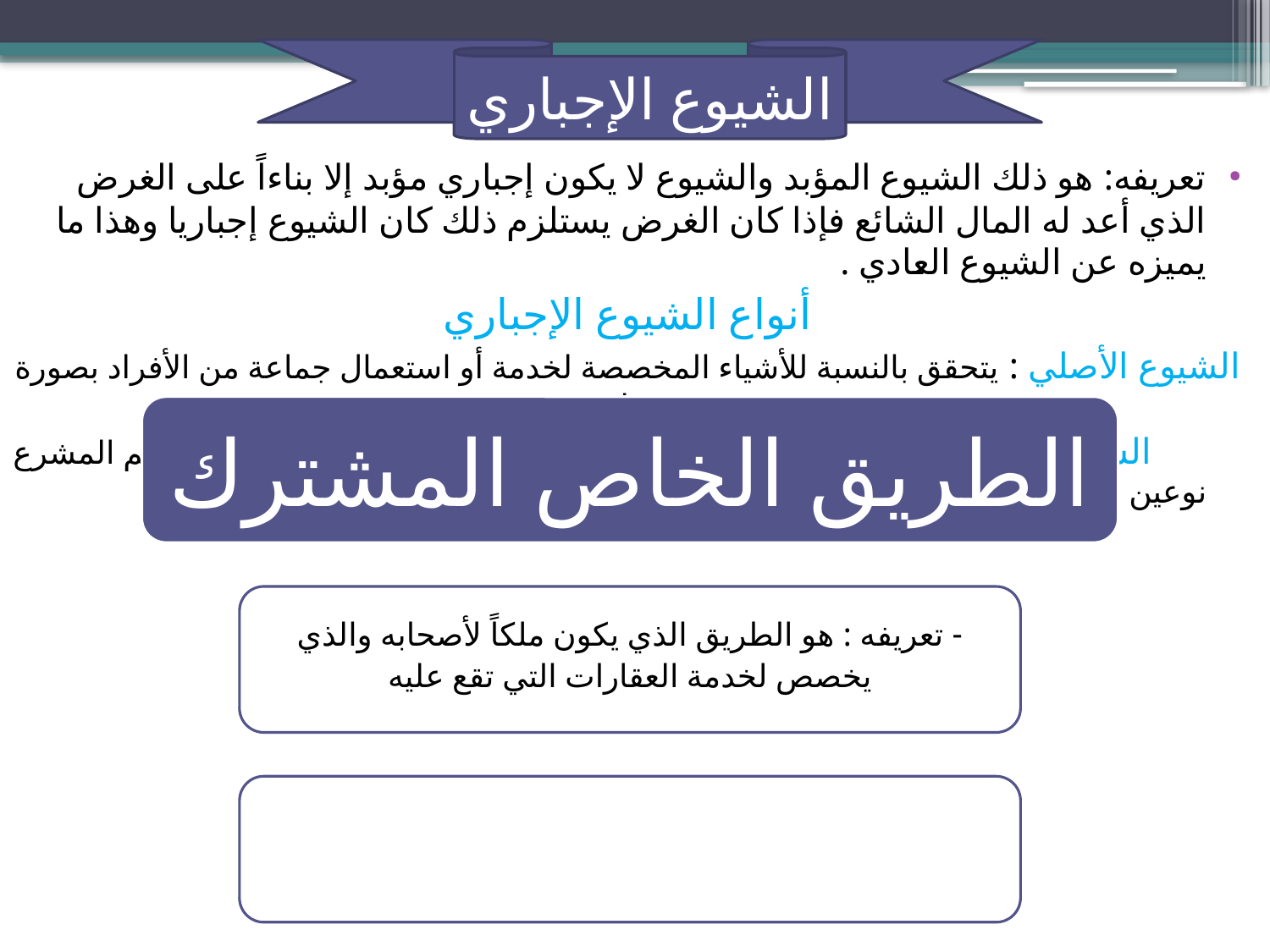

#
الشيوع الإجباري
تعريفه: هو ذلك الشيوع المؤبد والشيوع لا يكون إجباري مؤبد إلا بناءاً على الغرض الذي أعد له المال الشائع فإذا كان الغرض يستلزم ذلك كان الشيوع إجباريا وهذا ما يميزه عن الشيوع العادي .
أنواع الشيوع الإجباري
الشيوع الأصلي : يتحقق بالنسبة للأشياء المخصصة لخدمة أو استعمال جماعة من الأفراد بصورة دائمة
          الشيوع التبعي : يتحقق بالنسبة للأشياء الشائعة المخصصة لخدمة عقارات ونظم المشرع نوعين :
الطريق الخاص المشترك